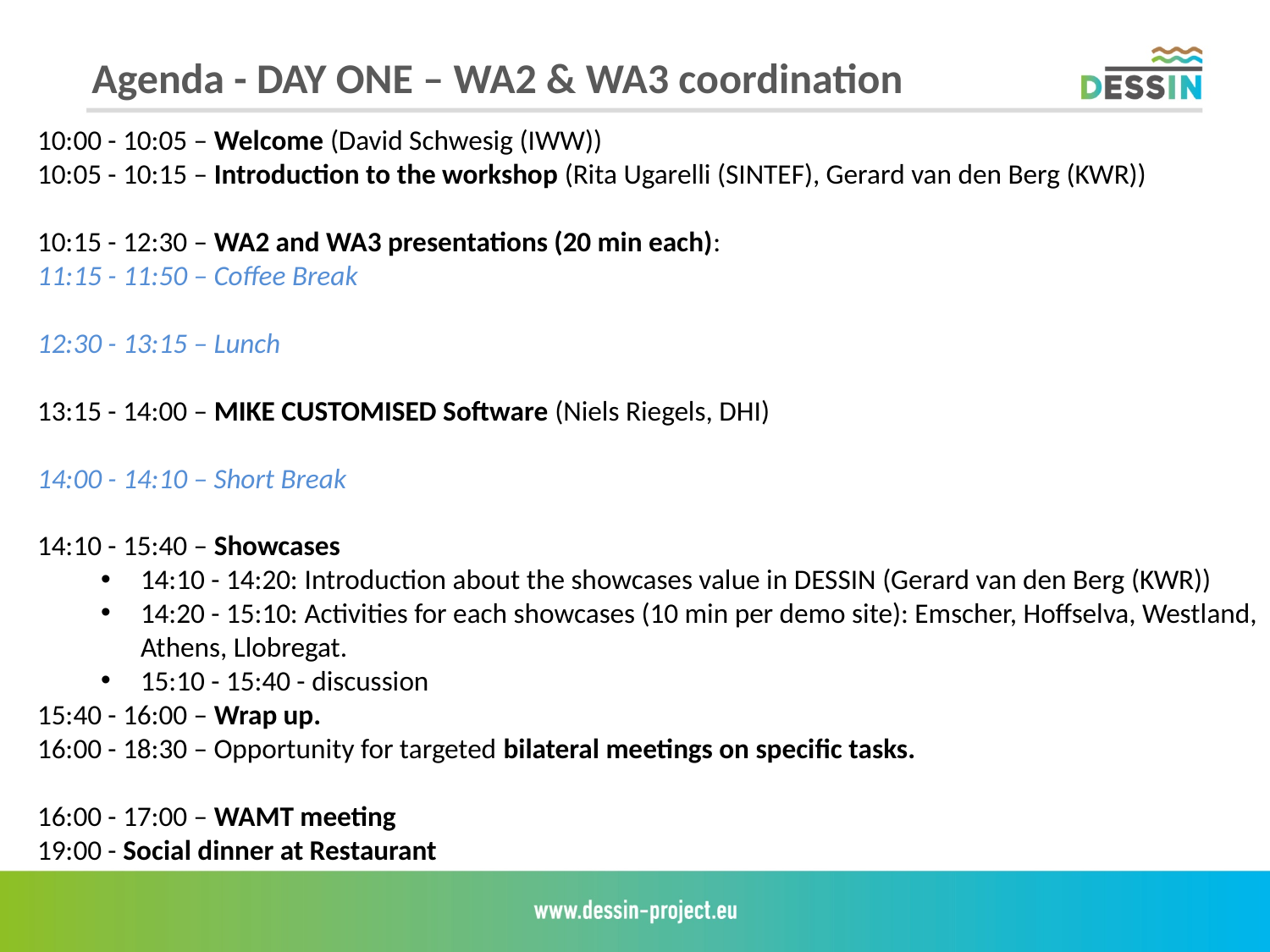

Agenda - DAY ONE – WA2 & WA3 coordination

10:00 - 10:05 – Welcome (David Schwesig (IWW))
10:05 - 10:15 – Introduction to the workshop (Rita Ugarelli (SINTEF), Gerard van den Berg (KWR))

10:15 - 12:30 – WA2 and WA3 presentations (20 min each):
11:15 - 11:50 – Coffee Break

12:30 - 13:15 – Lunch

13:15 - 14:00 – MIKE CUSTOMISED Software (Niels Riegels, DHI)

14:00 - 14:10 – Short Break

14:10 - 15:40 – Showcases
14:10 - 14:20: Introduction about the showcases value in DESSIN (Gerard van den Berg (KWR))
14:20 - 15:10: Activities for each showcases (10 min per demo site): Emscher, Hoffselva, Westland, Athens, Llobregat.
15:10 - 15:40 - discussion
15:40 - 16:00 – Wrap up.
16:00 - 18:30 – Opportunity for targeted bilateral meetings on specific tasks.

16:00 - 17:00 – WAMT meeting
19:00 - Social dinner at Restaurant